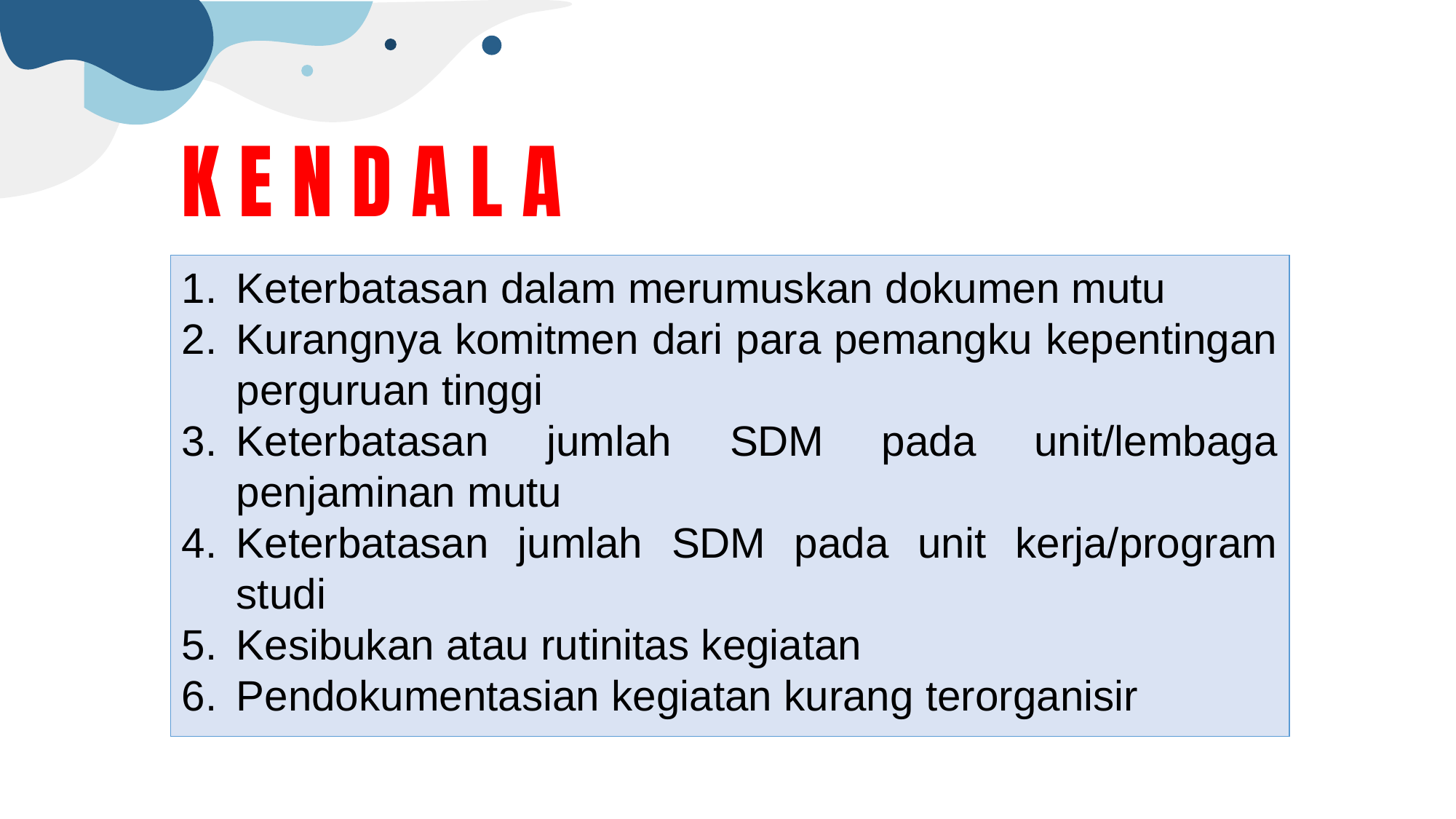

# K E N D A L A
Keterbatasan dalam merumuskan dokumen mutu
Kurangnya komitmen dari para pemangku kepentingan perguruan tinggi
Keterbatasan jumlah SDM pada unit/lembaga penjaminan mutu
Keterbatasan jumlah SDM pada unit kerja/program studi
Kesibukan atau rutinitas kegiatan
Pendokumentasian kegiatan kurang terorganisir